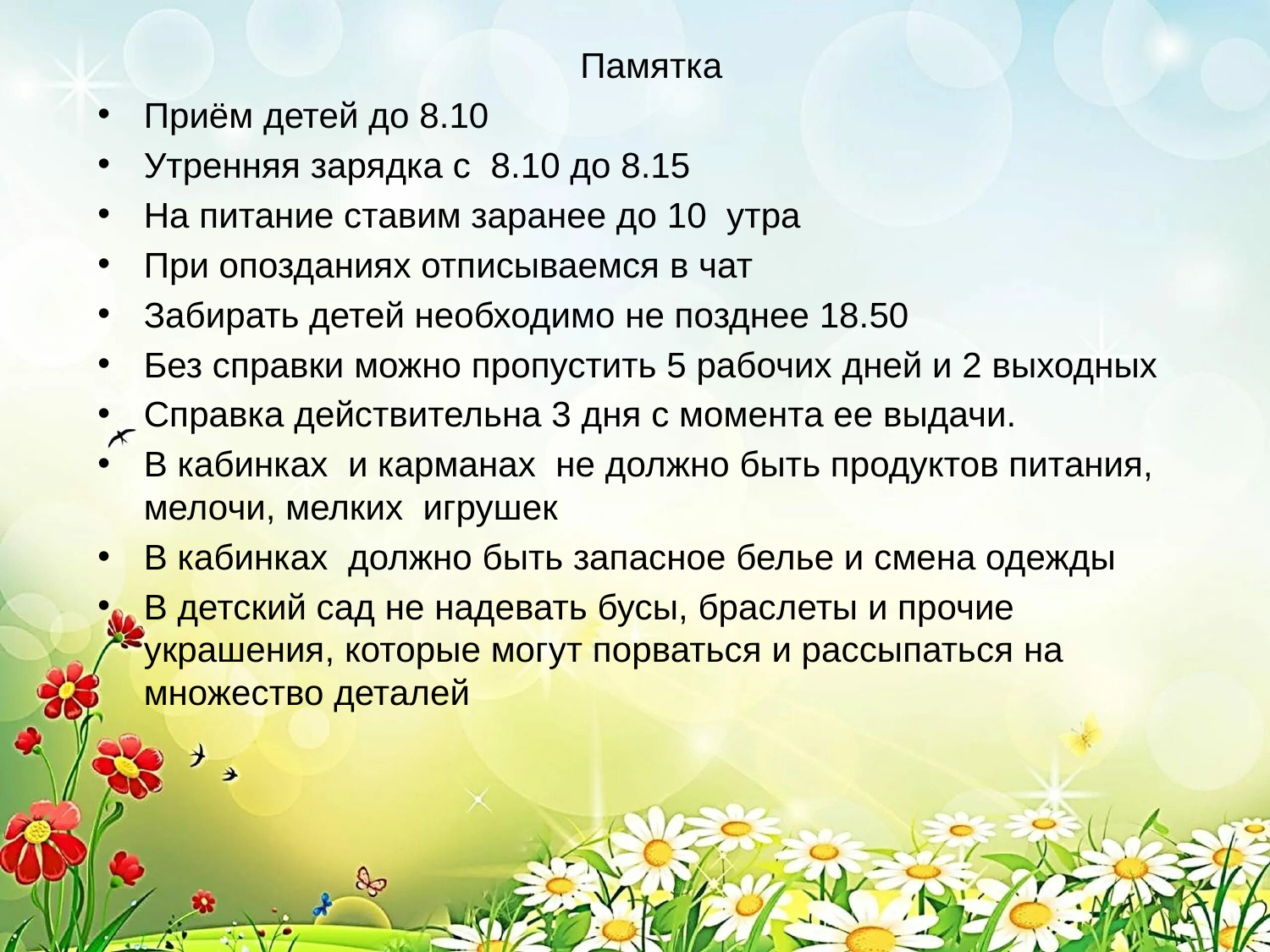

Памятка
Приём детей до 8.10
Утренняя зарядка с  8.10 до 8.15
На питание ставим заранее до 10  утра
При опозданиях отписываемся в чат
Забирать детей необходимо не позднее 18.50
Без справки можно пропустить 5 рабочих дней и 2 выходных
Справка действительна 3 дня с момента ее выдачи.
В кабинках  и карманах  не должно быть продуктов питания, мелочи, мелких  игрушек
В кабинках  должно быть запасное белье и смена одежды
В детский сад не надевать бусы, браслеты и прочие украшения, которые могут порваться и рассыпаться на множество деталей

#